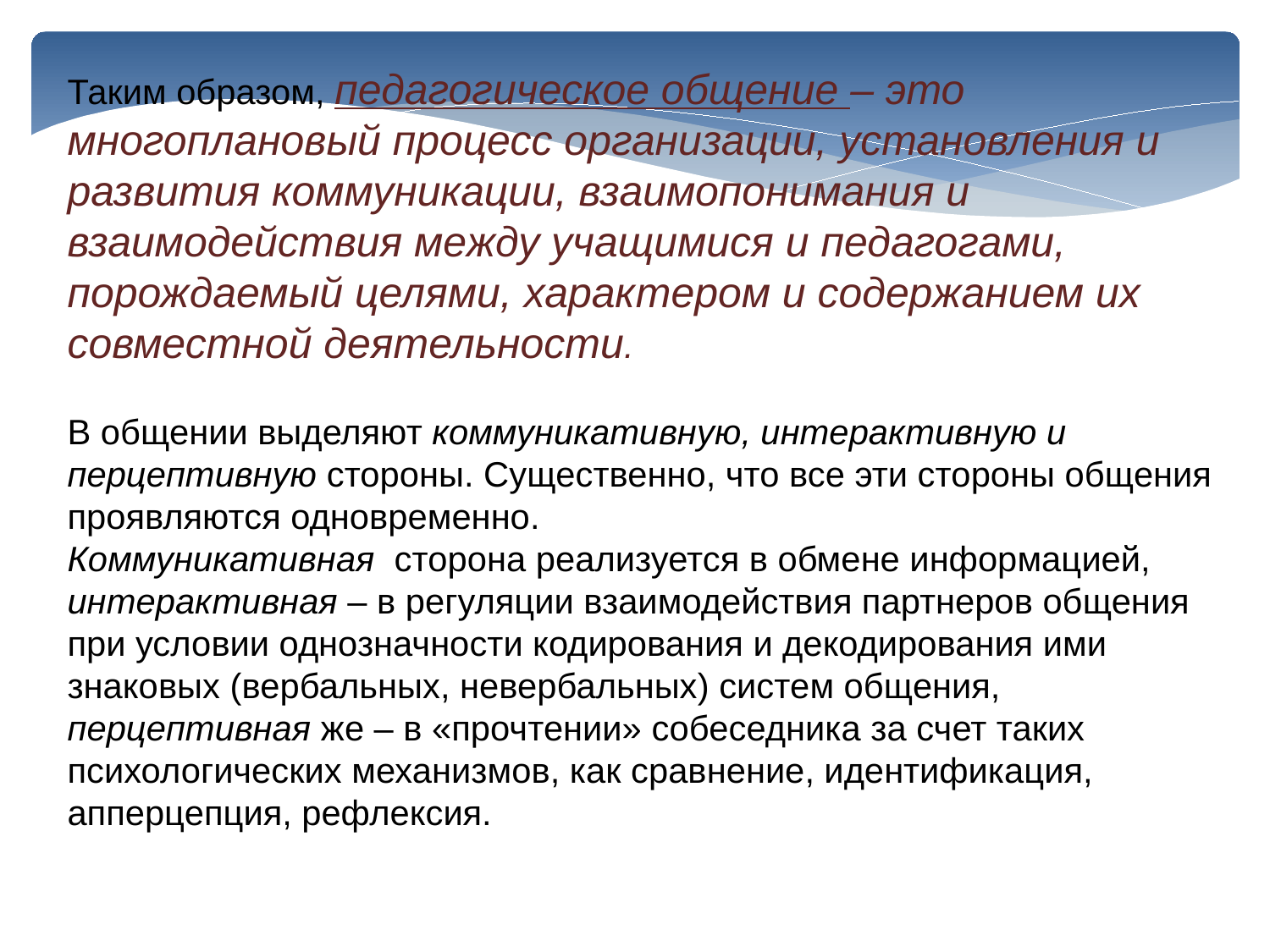

Таким образом, педагогическое общение – это многоплановый процесс организации, установления и развития коммуникации, взаимопонимания и взаимодействия между учащимися и педагогами, порождаемый целями, характером и содержанием их совместной деятельности.

В общении выделяют коммуникативную, интерактивную и перцептивную стороны. Существенно, что все эти стороны общения проявляются одновременно.
Коммуникативная  сторона реализуется в обмене информацией, интерактивная – в регуляции взаимодействия партнеров общения при условии однозначности кодирования и декодирования ими знаковых (вербальных, невербальных) систем общения,
перцептивная же – в «прочтении» собеседника за счет таких психологических механизмов, как сравнение, идентификация, апперцепция, рефлексия.